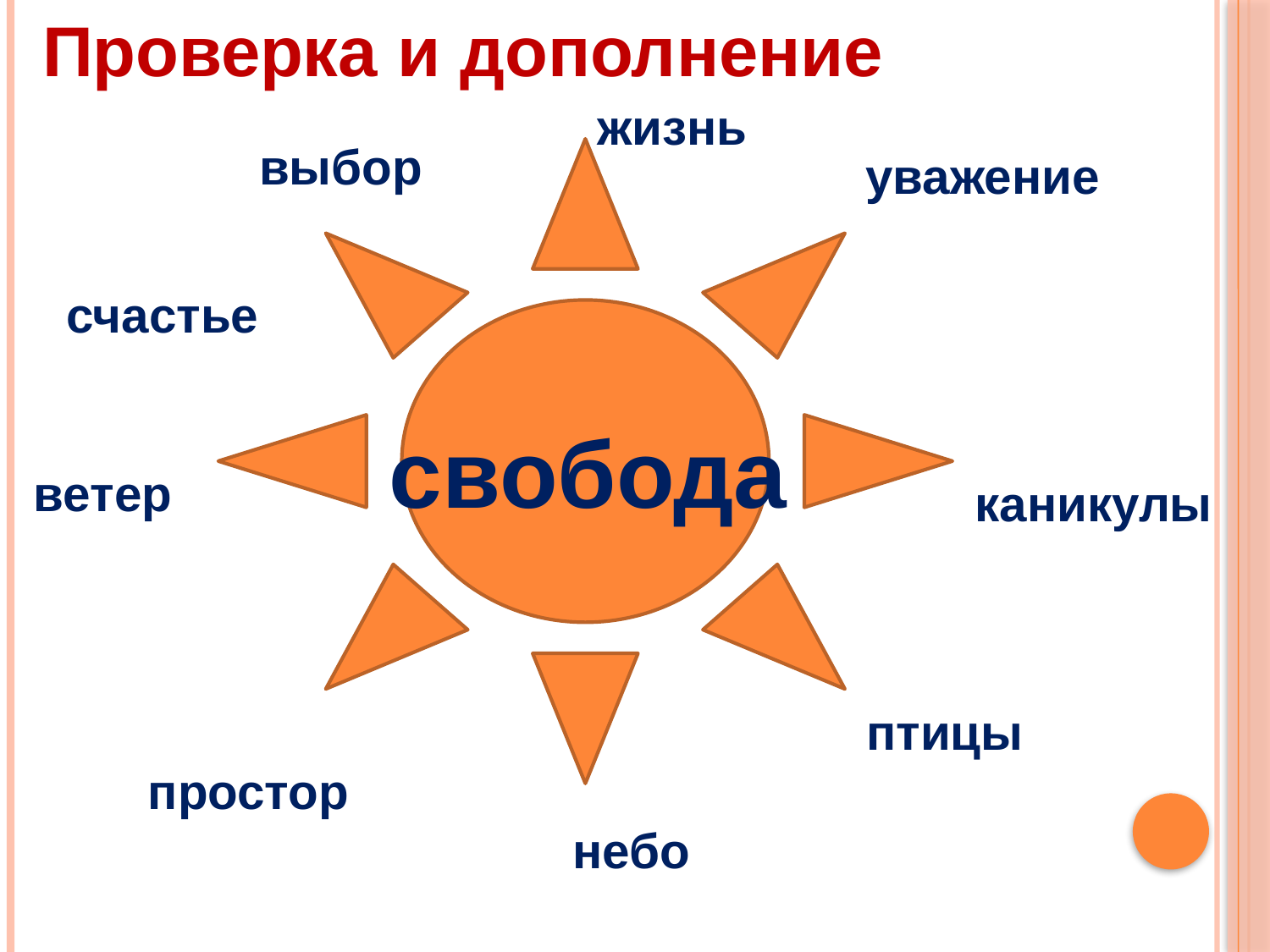

Проверка и дополнение
жизнь
выбор

уважение
счастье
свобода
     каникулы
ветер
птицы
простор
небо